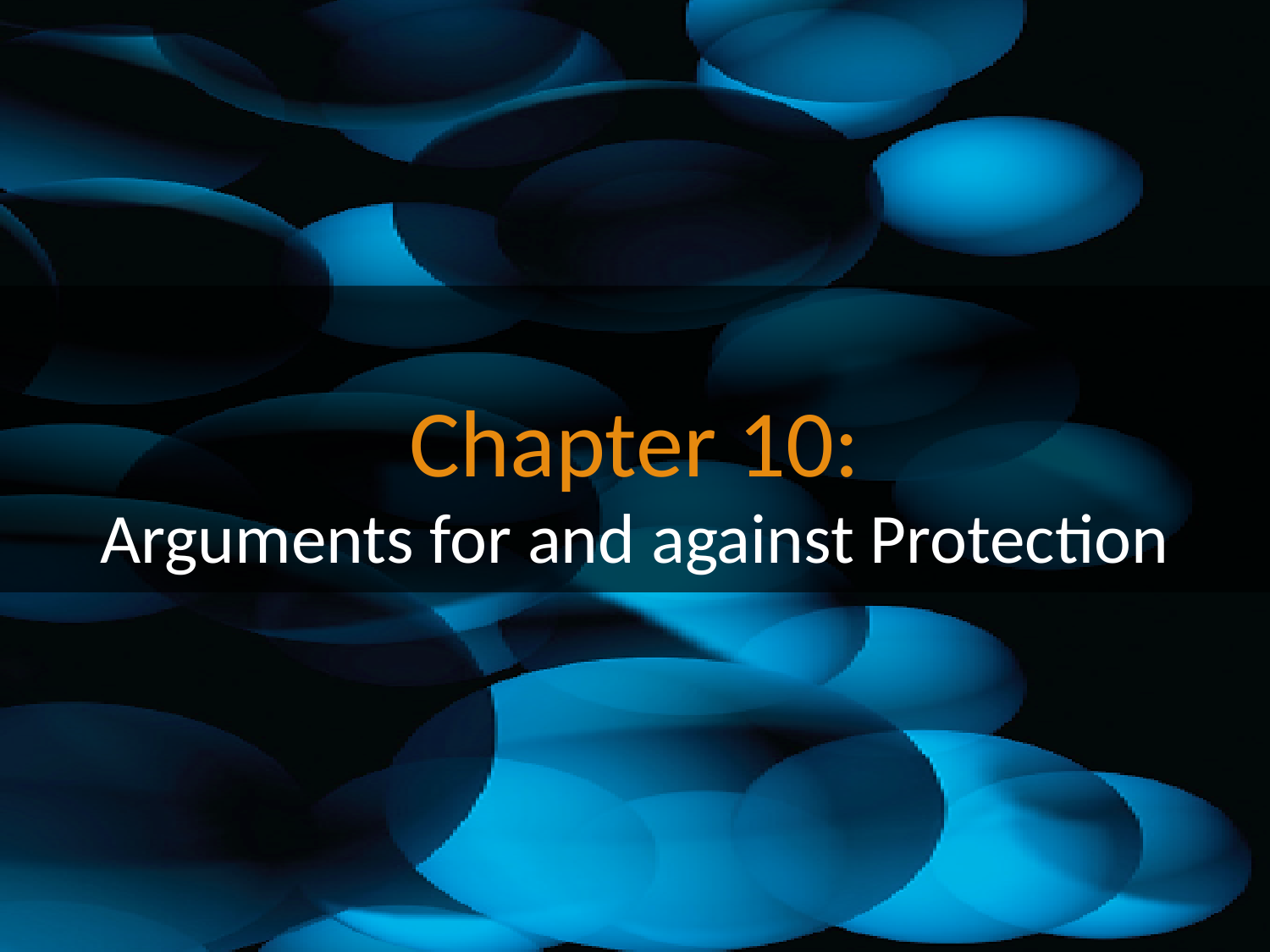

# Chapter 10:
Arguments for and against Protection